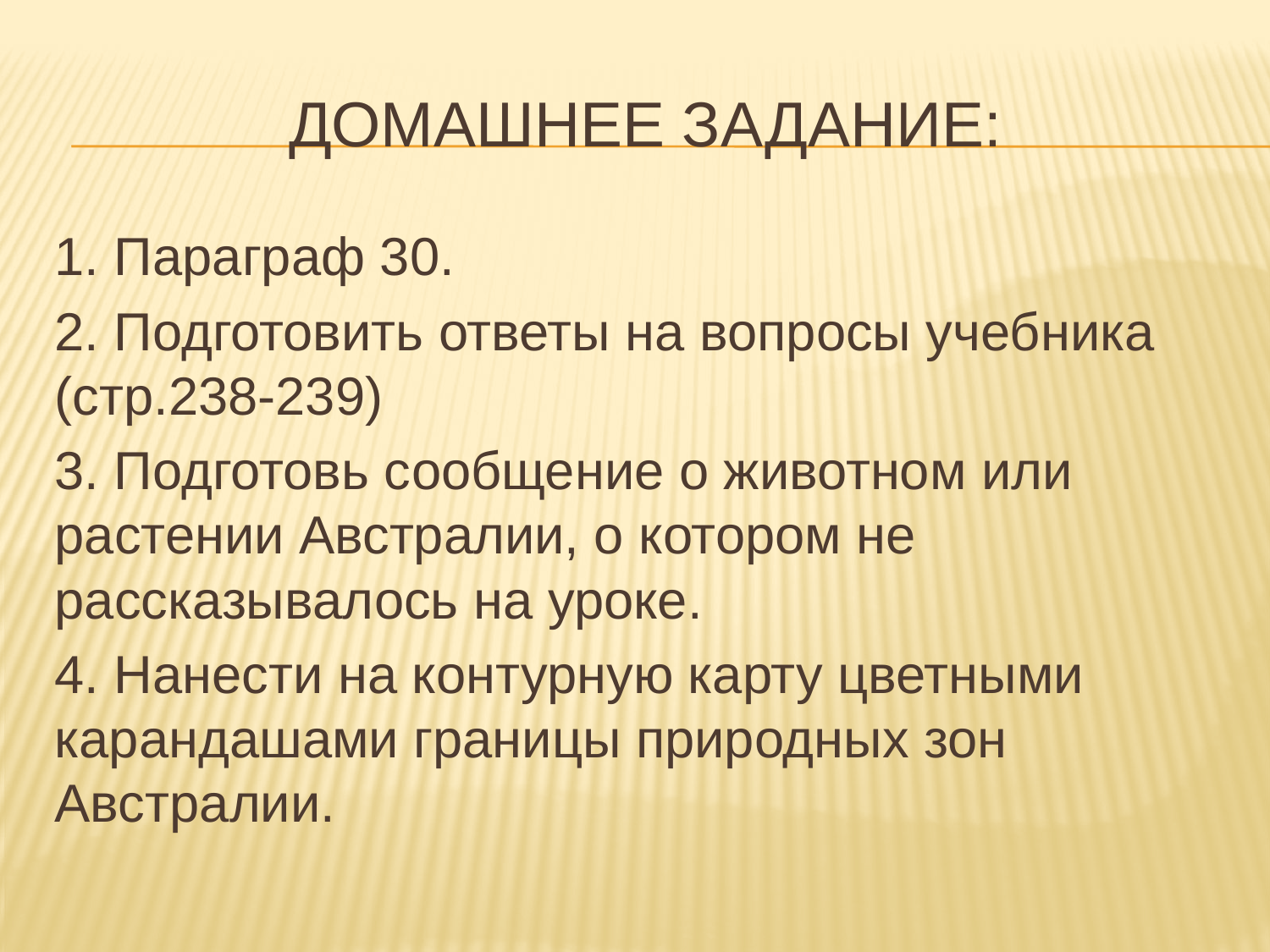

# Домашнее задание:
1. Параграф 30.
2. Подготовить ответы на вопросы учебника (стр.238-239)
3. Подготовь сообщение о животном или растении Австралии, о котором не рассказывалось на уроке.
4. Нанести на контурную карту цветными карандашами границы природных зон Австралии.